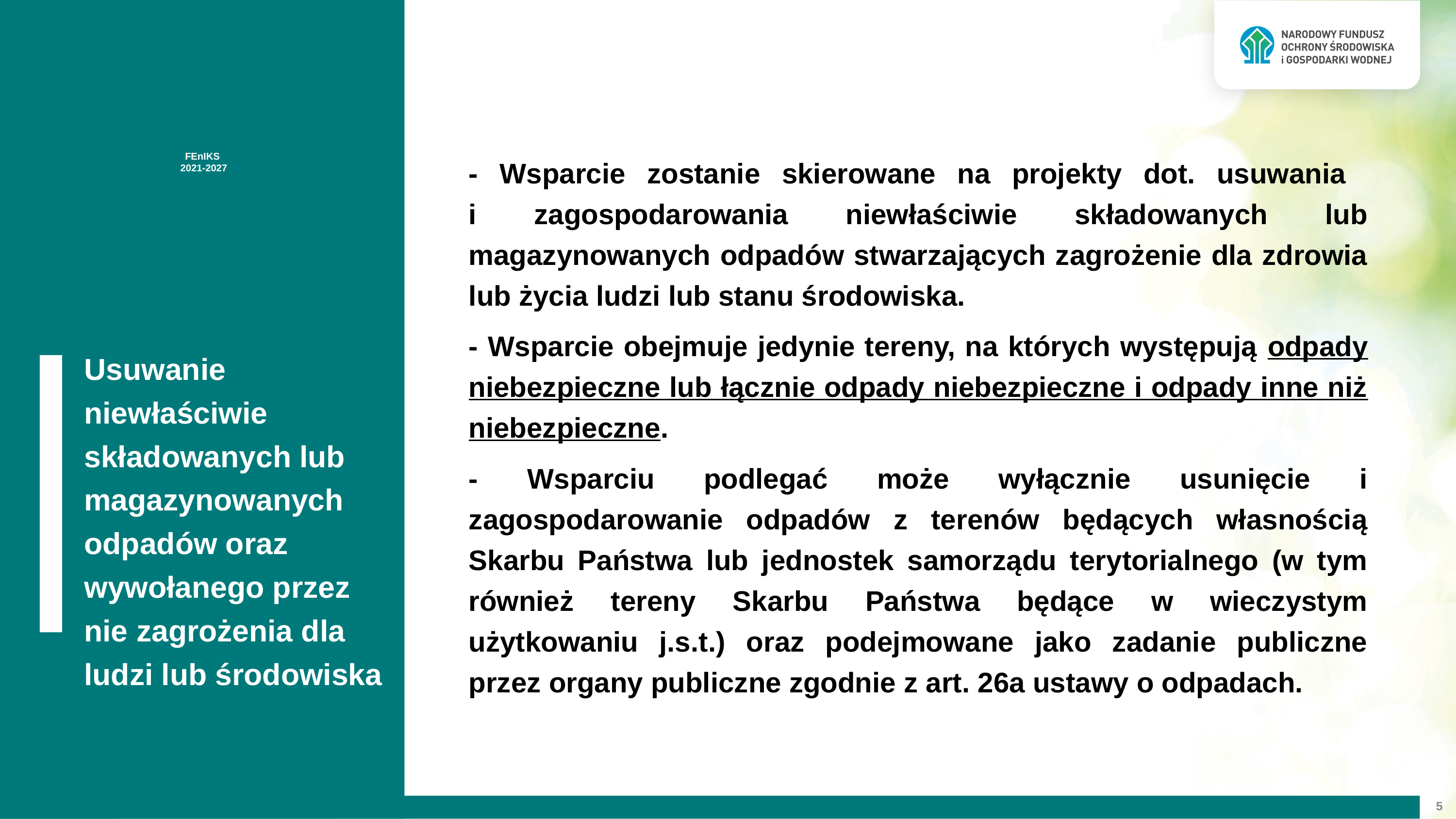

- Wsparcie zostanie skierowane na projekty dot. usuwania
i zagospodarowania niewłaściwie składowanych lub magazynowanych odpadów stwarzających zagrożenie dla zdrowia lub życia ludzi lub stanu środowiska.
- Wsparcie obejmuje jedynie tereny, na których występują odpady niebezpieczne lub łącznie odpady niebezpieczne i odpady inne niż niebezpieczne.
- Wsparciu podlegać może wyłącznie usunięcie i zagospodarowanie odpadów z terenów będących własnością Skarbu Państwa lub jednostek samorządu terytorialnego (w tym również tereny Skarbu Państwa będące w wieczystym użytkowaniu j.s.t.) oraz podejmowane jako zadanie publiczne przez organy publiczne zgodnie z art. 26a ustawy o odpadach.
FEnIKS
2021-2027

Usuwanie niewłaściwie składowanych lub magazynowanych odpadów oraz wywołanego przez nie zagrożenia dla ludzi lub środowiska

5